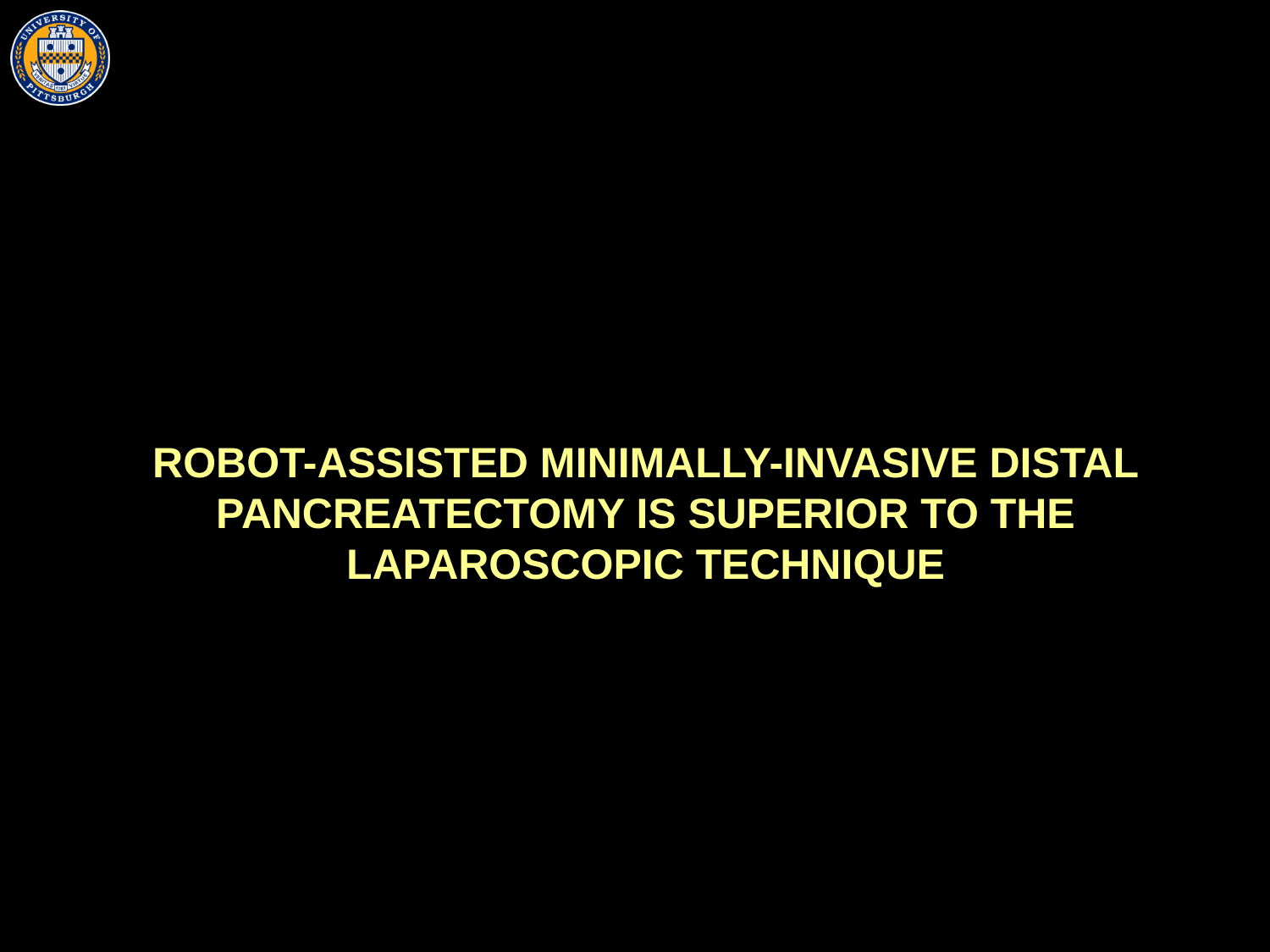

# ROBOT-ASSISTED MINIMALLY-INVASIVE DISTAL PANCREATECTOMY IS SUPERIOR TO THE LAPAROSCOPIC TECHNIQUE